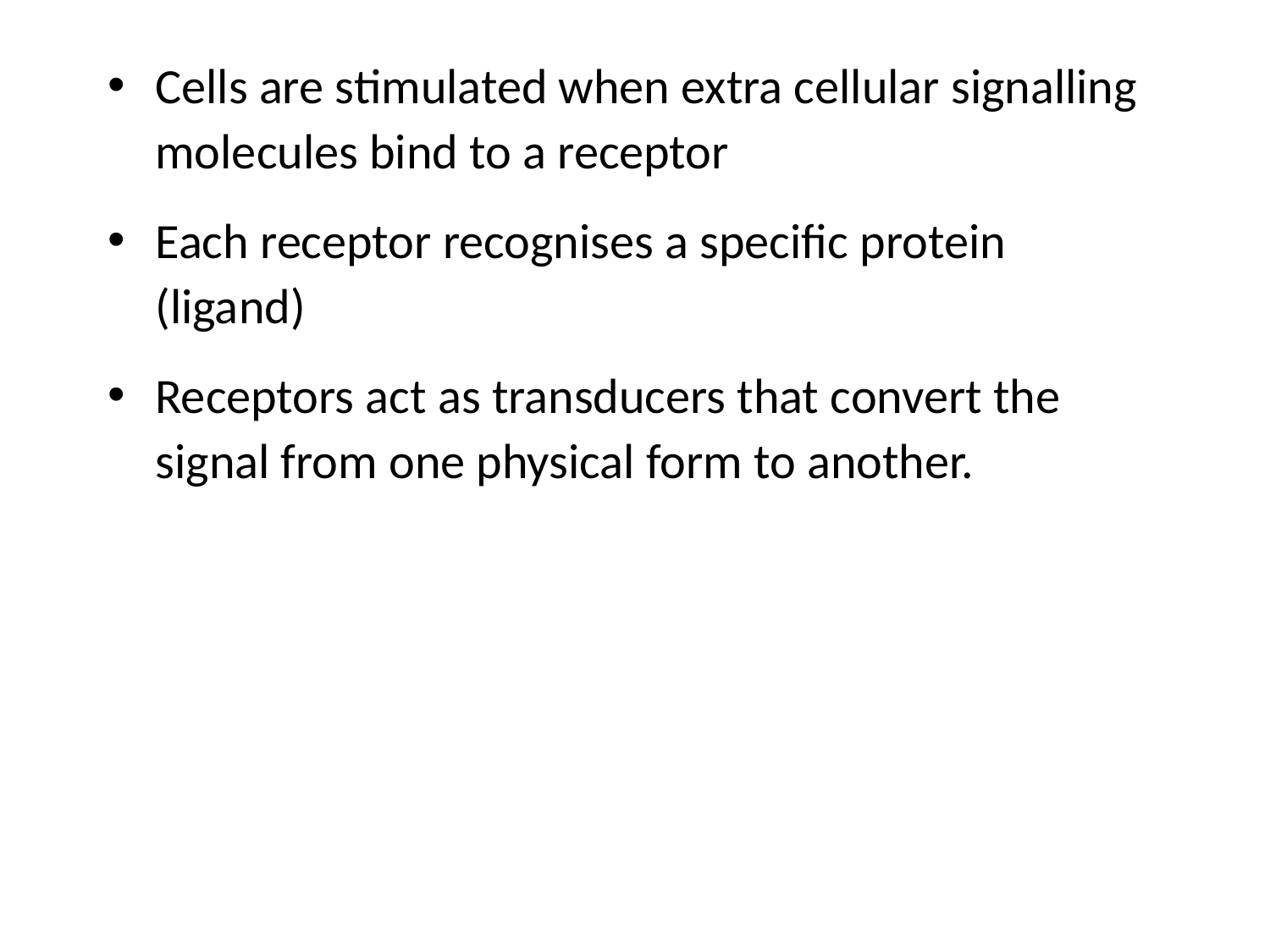

Cells are stimulated when extra cellular signalling molecules bind to a receptor
Each receptor recognises a specific protein (ligand)
Receptors act as transducers that convert the signal from one physical form to another.